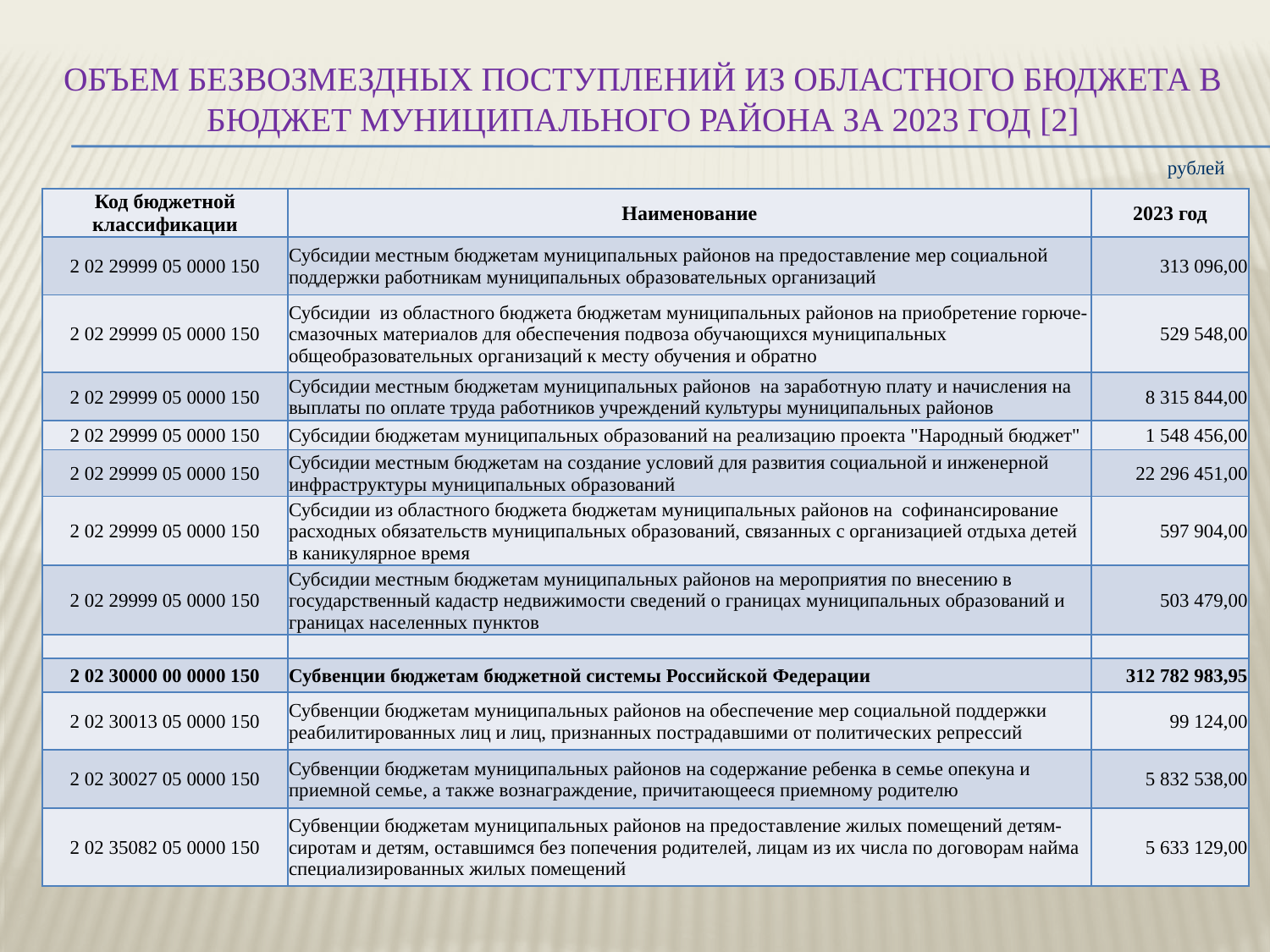

# ОБЪЕМ БЕЗВОЗМЕЗДНЫХ ПОСТУПЛЕНИЙ ИЗ ОБЛАСТНОГО БЮДЖЕТА В БЮДЖЕТ МУНИЦИПАЛЬНОГО РАЙОНА ЗА 2023 ГОД [2]
рублей
| Код бюджетной классификации | Наименование | 2023 год |
| --- | --- | --- |
| 2 02 29999 05 0000 150 | Субсидии местным бюджетам муниципальных районов на предоставление мер социальной поддержки работникам муниципальных образовательных организаций | 313 096,00 |
| 2 02 29999 05 0000 150 | Субсидии из областного бюджета бюджетам муниципальных районов на приобретение горюче-смазочных материалов для обеспечения подвоза обучающихся муниципальных общеобразовательных организаций к месту обучения и обратно | 529 548,00 |
| 2 02 29999 05 0000 150 | Субсидии местным бюджетам муниципальных районов на заработную плату и начисления на выплаты по оплате труда работников учреждений культуры муниципальных районов | 8 315 844,00 |
| 2 02 29999 05 0000 150 | Субсидии бюджетам муниципальных образований на реализацию проекта "Народный бюджет" | 1 548 456,00 |
| 2 02 29999 05 0000 150 | Субсидии местным бюджетам на создание условий для развития социальной и инженерной инфраструктуры муниципальных образований | 22 296 451,00 |
| 2 02 29999 05 0000 150 | Субсидии из областного бюджета бюджетам муниципальных районов на софинансирование расходных обязательств муниципальных образований, связанных с организацией отдыха детей в каникулярное время | 597 904,00 |
| 2 02 29999 05 0000 150 | Субсидии местным бюджетам муниципальных районов на мероприятия по внесению в государственный кадастр недвижимости сведений о границах муниципальных образований и границах населенных пунктов | 503 479,00 |
|  |  |  |
| 2 02 30000 00 0000 150 | Субвенции бюджетам бюджетной системы Российской Федерации | 312 782 983,95 |
| 2 02 30013 05 0000 150 | Субвенции бюджетам муниципальных районов на обеспечение мер социальной поддержки реабилитированных лиц и лиц, признанных пострадавшими от политических репрессий | 99 124,00 |
| 2 02 30027 05 0000 150 | Субвенции бюджетам муниципальных районов на содержание ребенка в семье опекуна и приемной семье, а также вознаграждение, причитающееся приемному родителю | 5 832 538,00 |
| 2 02 35082 05 0000 150 | Субвенции бюджетам муниципальных районов на предоставление жилых помещений детям-сиротам и детям, оставшимся без попечения родителей, лицам из их числа по договорам найма специализированных жилых помещений | 5 633 129,00 |